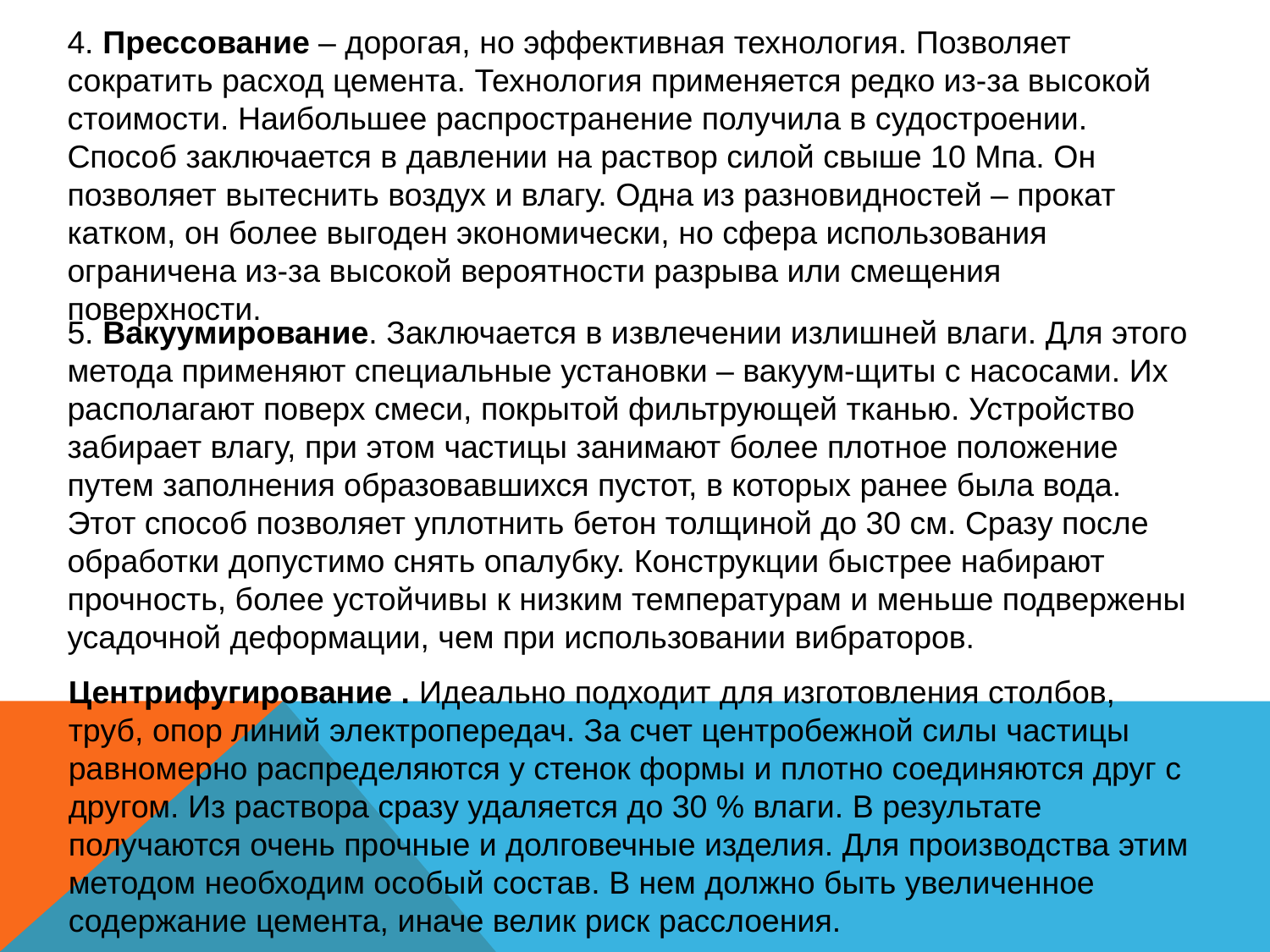

4. Прессование – дорогая, но эффективная технология. Позволяет сократить расход цемента. Технология применяется редко из-за высокой стоимости. Наибольшее распространение получила в судостроении. Способ заключается в давлении на раствор силой свыше 10 Мпа. Он позволяет вытеснить воздух и влагу. Одна из разновидностей – прокат катком, он более выгоден экономически, но сфера использования ограничена из-за высокой вероятности разрыва или смещения поверхности.
5. Вакуумирование. Заключается в извлечении излишней влаги. Для этого метода применяют специальные установки – вакуум-щиты с насосами. Их располагают поверх смеси, покрытой фильтрующей тканью. Устройство забирает влагу, при этом частицы занимают более плотное положение путем заполнения образовавшихся пустот, в которых ранее была вода. Этот способ позволяет уплотнить бетон толщиной до 30 см. Сразу после обработки допустимо снять опалубку. Конструкции быстрее набирают прочность, более устойчивы к низким температурам и меньше подвержены усадочной деформации, чем при использовании вибраторов.
Центрифугирование . Идеально подходит для изготовления столбов, труб, опор линий электропередач. За счет центробежной силы частицы равномерно распределяются у стенок формы и плотно соединяются друг с другом. Из раствора сразу удаляется до 30 % влаги. В результате получаются очень прочные и долговечные изделия. Для производства этим методом необходим особый состав. В нем должно быть увеличенное содержание цемента, иначе велик риск расслоения.